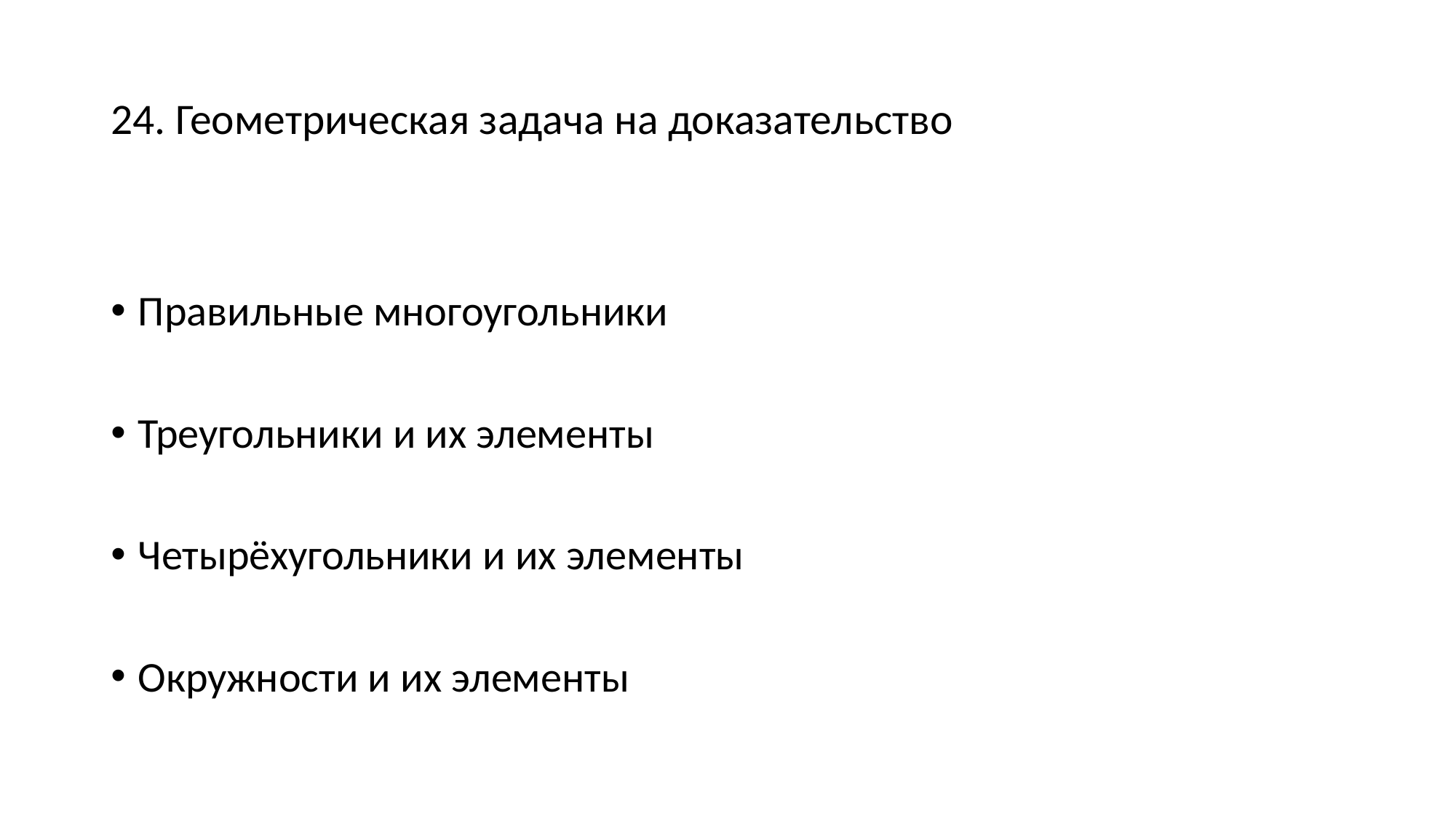

# 24. Геометрическая задача на доказательство

Правильные многоугольники

Треугольники и их элементы

Четырёхугольники и их элементы

Окружности и их элементы